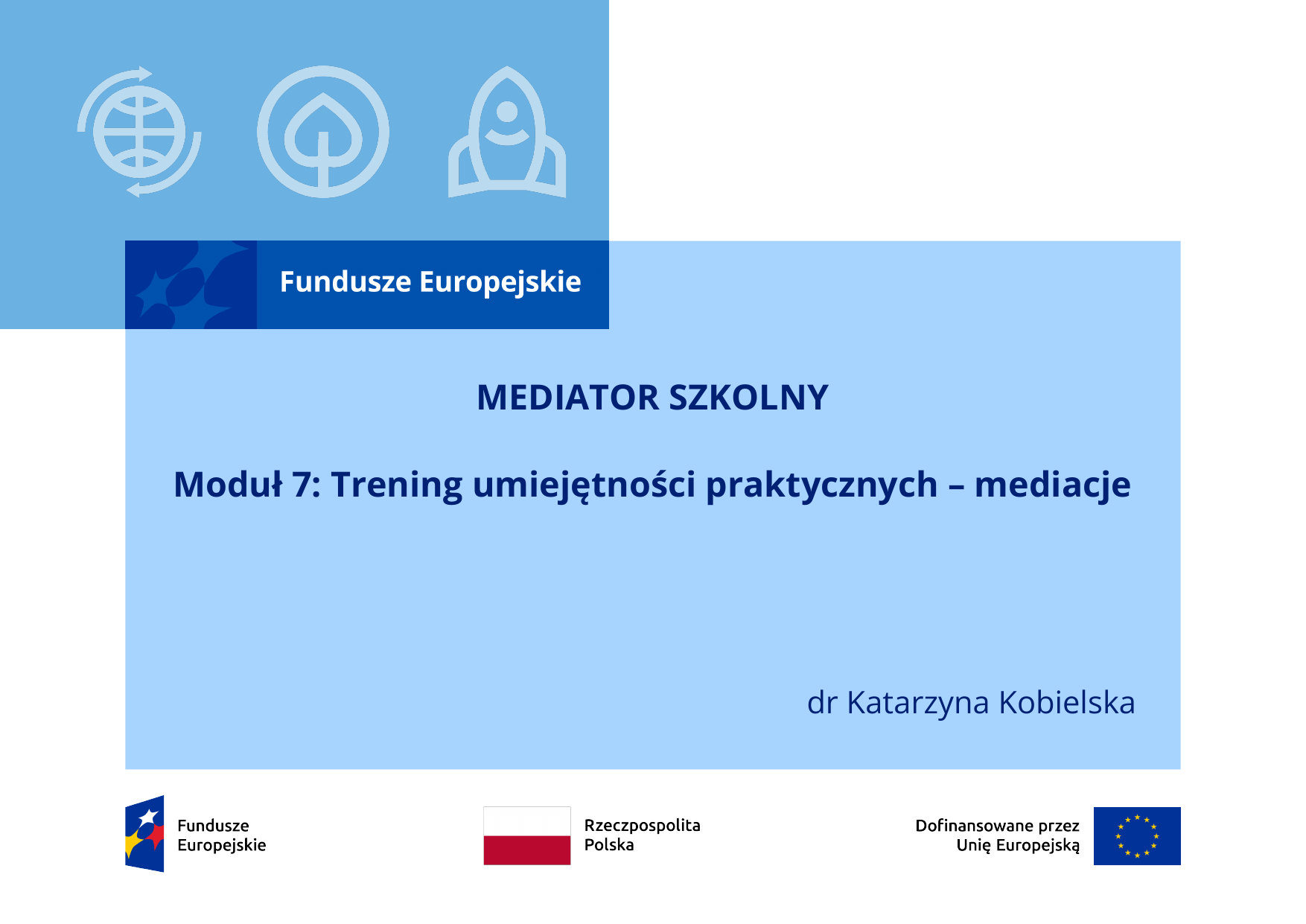

# MEDIATOR SZKOLNY Moduł 7: Trening umiejętności praktycznych – mediacje

dr Katarzyna Kobielska